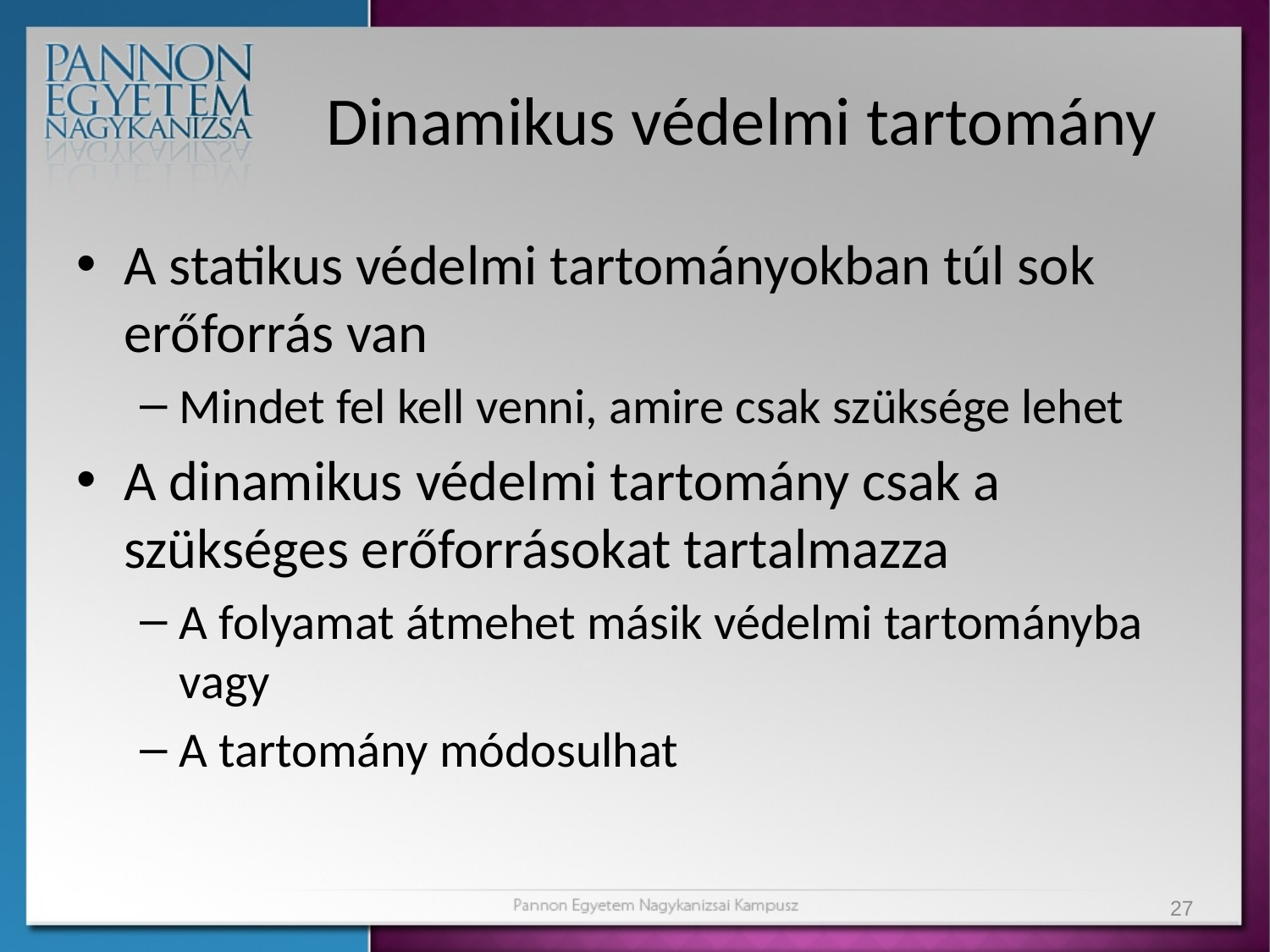

# Dinamikus védelmi tartomány
A statikus védelmi tartományokban túl sok erőforrás van
Mindet fel kell venni, amire csak szüksége lehet
A dinamikus védelmi tartomány csak a szükséges erőforrásokat tartalmazza
A folyamat átmehet másik védelmi tartományba vagy
A tartomány módosulhat
27